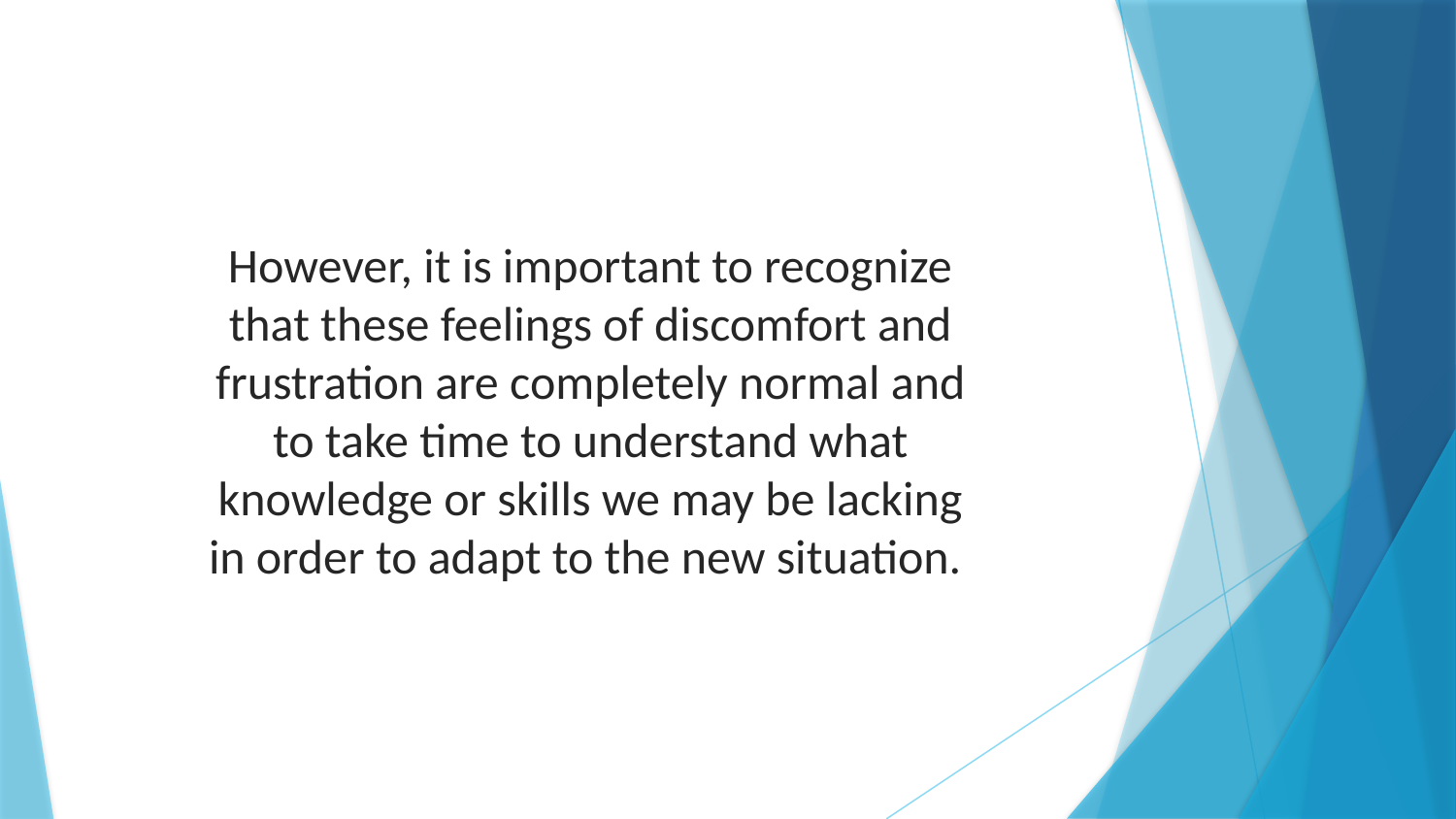

However, it is important to recognize that these feelings of discomfort and frustration are completely normal and to take time to understand what knowledge or skills we may be lacking in order to adapt to the new situation.